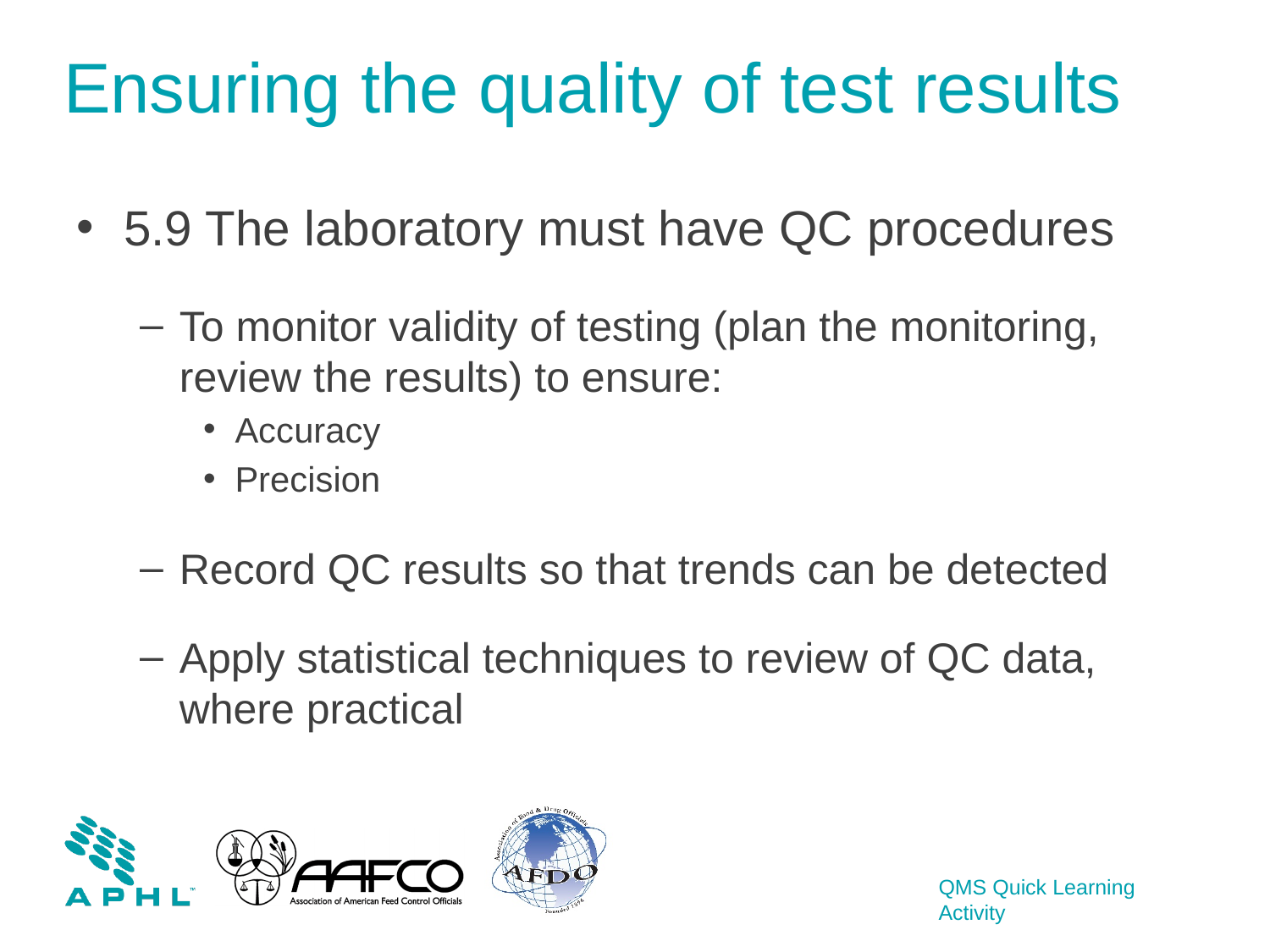

# Ensuring the quality of test results
5.9 The laboratory must have QC procedures

To monitor validity of testing (plan the monitoring, review the results) to ensure:
Accuracy
Precision

Record QC results so that trends can be detected
Apply statistical techniques to review of QC data, where practical